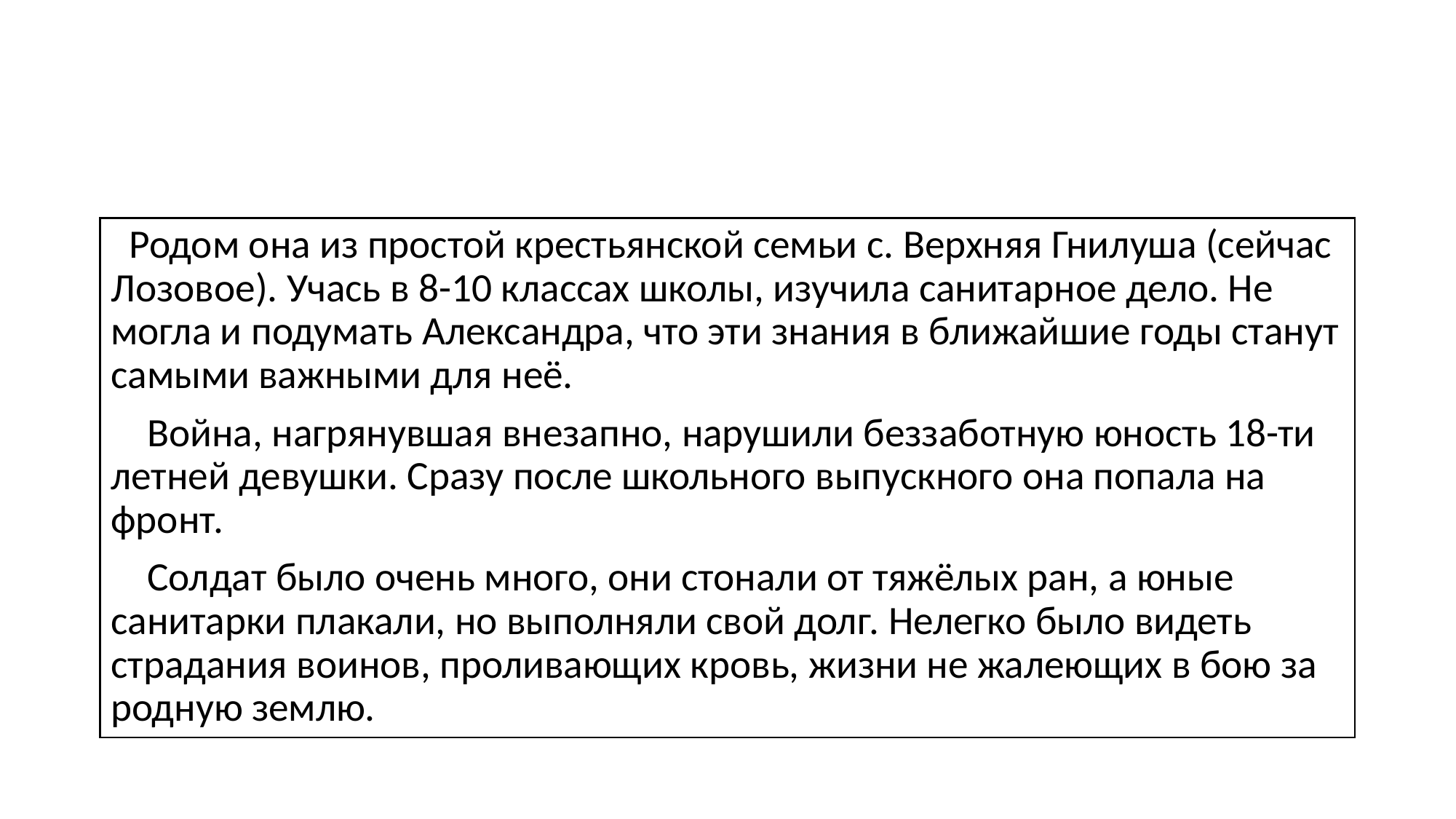

#
  Родом она из простой крестьянской семьи с. Верхняя Гнилуша (сейчас Лозовое). Учась в 8-10 классах школы, изучила санитарное дело. Не могла и подумать Александра, что эти знания в ближайшие годы станут самыми важными для неё.
    Война, нагрянувшая внезапно, нарушили беззаботную юность 18-ти летней девушки. Сразу после школьного выпускного она попала на фронт.
    Солдат было очень много, они стонали от тяжёлых ран, а юные санитарки плакали, но выполняли свой долг. Нелегко было видеть страдания воинов, проливающих кровь, жизни не жалеющих в бою за родную землю.